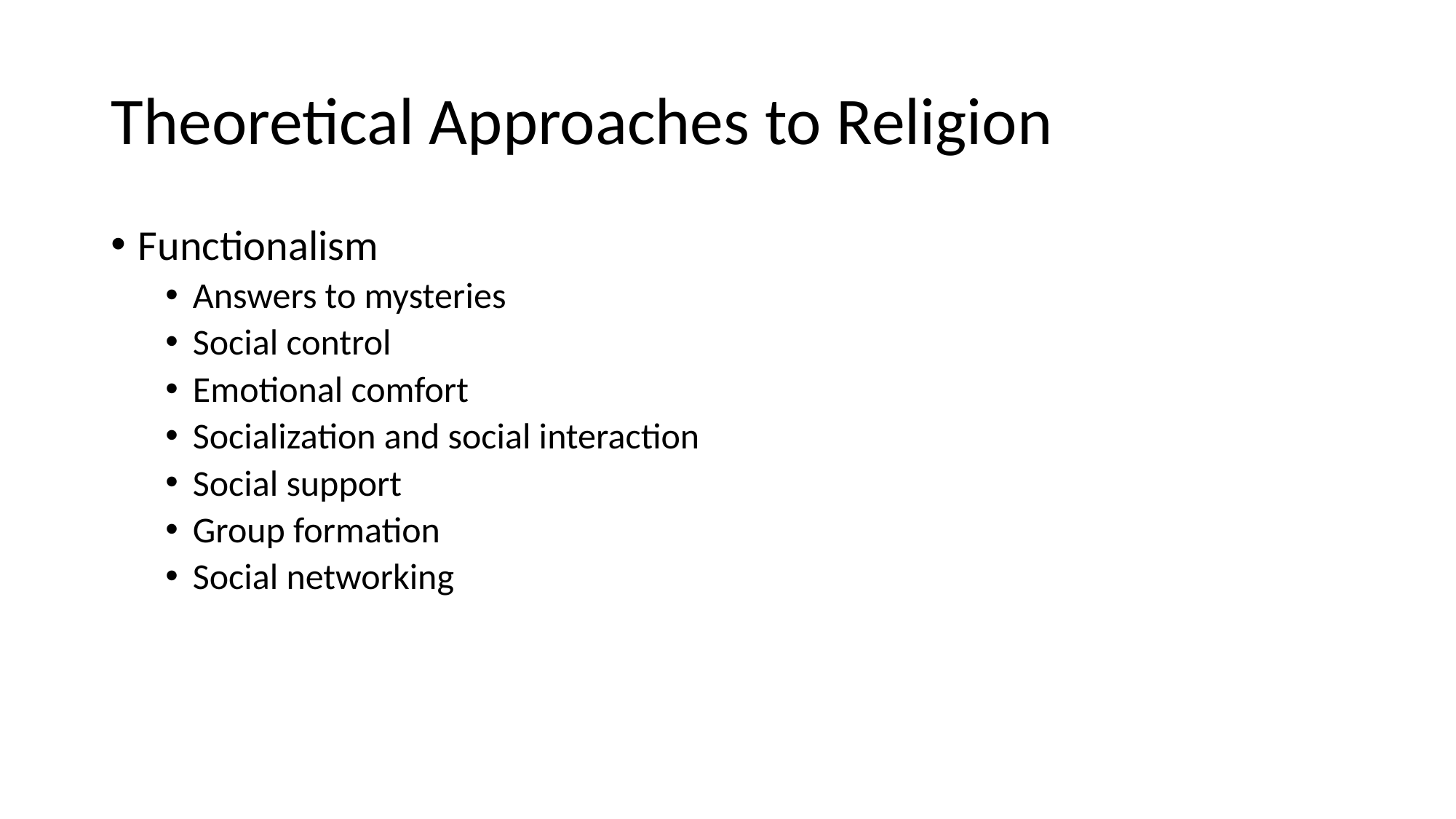

# Theoretical Approaches to Religion
Functionalism
Answers to mysteries
Social control
Emotional comfort
Socialization and social interaction
Social support
Group formation
Social networking